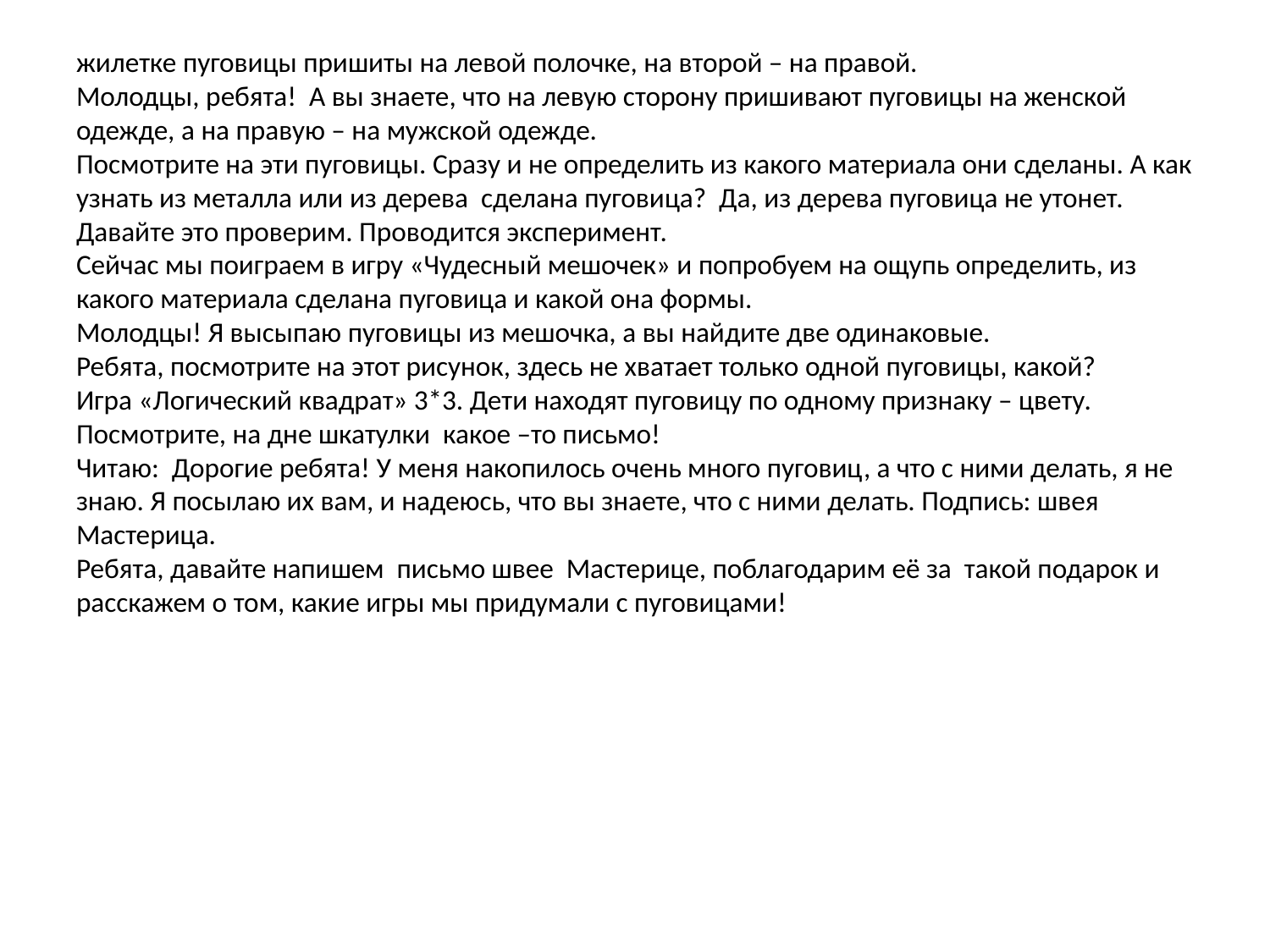

# жилетке пуговицы пришиты на левой полочке, на второй – на правой. Молодцы, ребята!  А вы знаете, что на левую сторону пришивают пуговицы на женской одежде, а на правую – на мужской одежде. Посмотрите на эти пуговицы. Сразу и не определить из какого материала они сделаны. А как узнать из металла или из дерева  сделана пуговица?  Да, из дерева пуговица не утонет. Давайте это проверим. Проводится эксперимент. Сейчас мы поиграем в игру «Чудесный мешочек» и попробуем на ощупь определить, из какого материала сделана пуговица и какой она формы. Молодцы! Я высыпаю пуговицы из мешочка, а вы найдите две одинаковые. Ребята, посмотрите на этот рисунок, здесь не хватает только одной пуговицы, какой? Игра «Логический квадрат» 3*3. Дети находят пуговицу по одному признаку – цвету. Посмотрите, на дне шкатулки  какое –то письмо! Читаю:  Дорогие ребята! У меня накопилось очень много пуговиц, а что с ними делать, я не знаю. Я посылаю их вам, и надеюсь, что вы знаете, что с ними делать. Подпись: швея Мастерица. Ребята, давайте напишем  письмо швее  Мастерице, поблагодарим её за  такой подарок и расскажем о том, какие игры мы придумали с пуговицами!